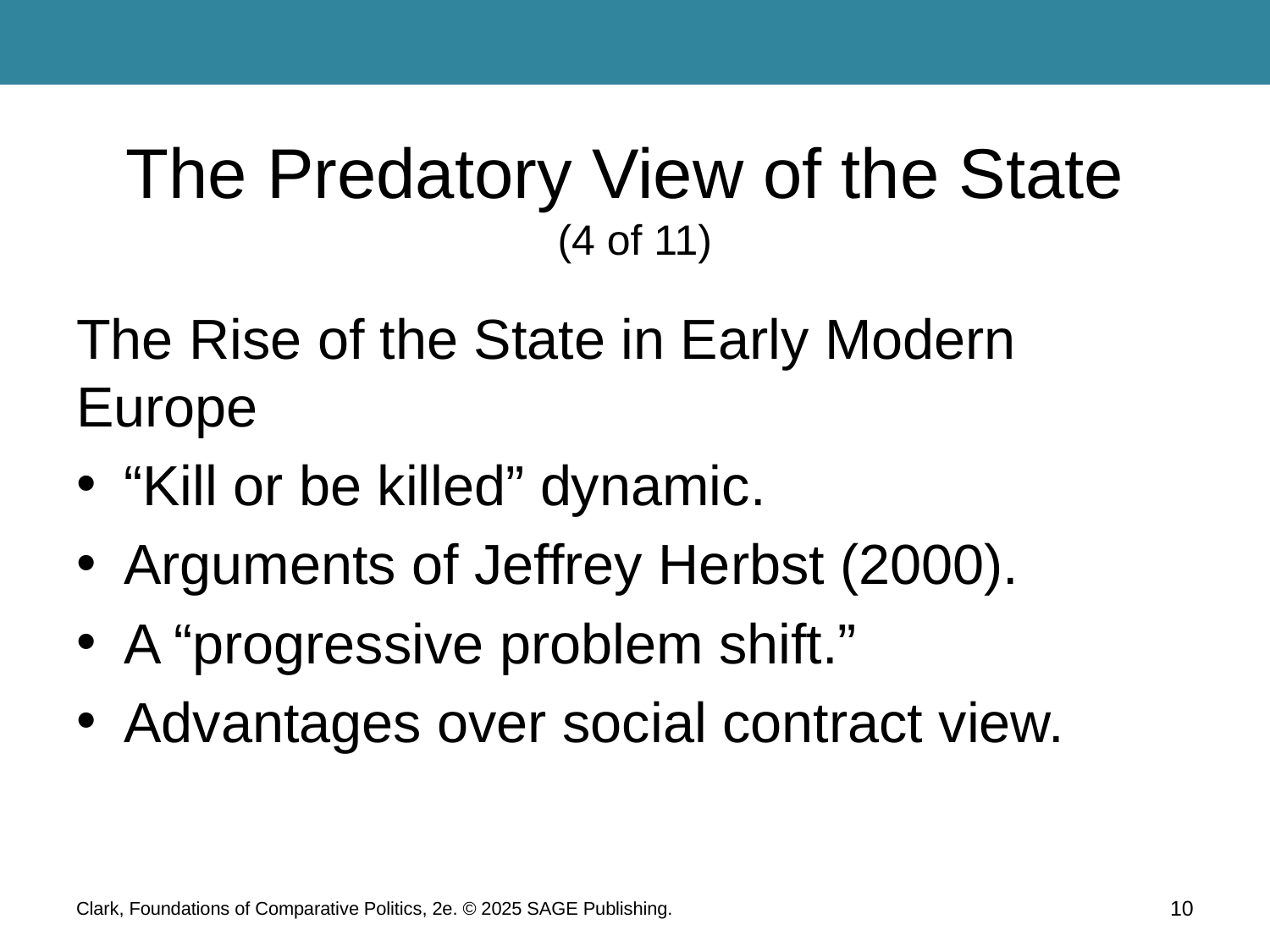

# The Predatory View of the State (4 of 11)
The Rise of the State in Early Modern Europe
“Kill or be killed” dynamic.
Arguments of Jeffrey Herbst (2000).
A “progressive problem shift.”
Advantages over social contract view.

Clark, Foundations of Comparative Politics, 2e. © 2025 SAGE Publishing.
10